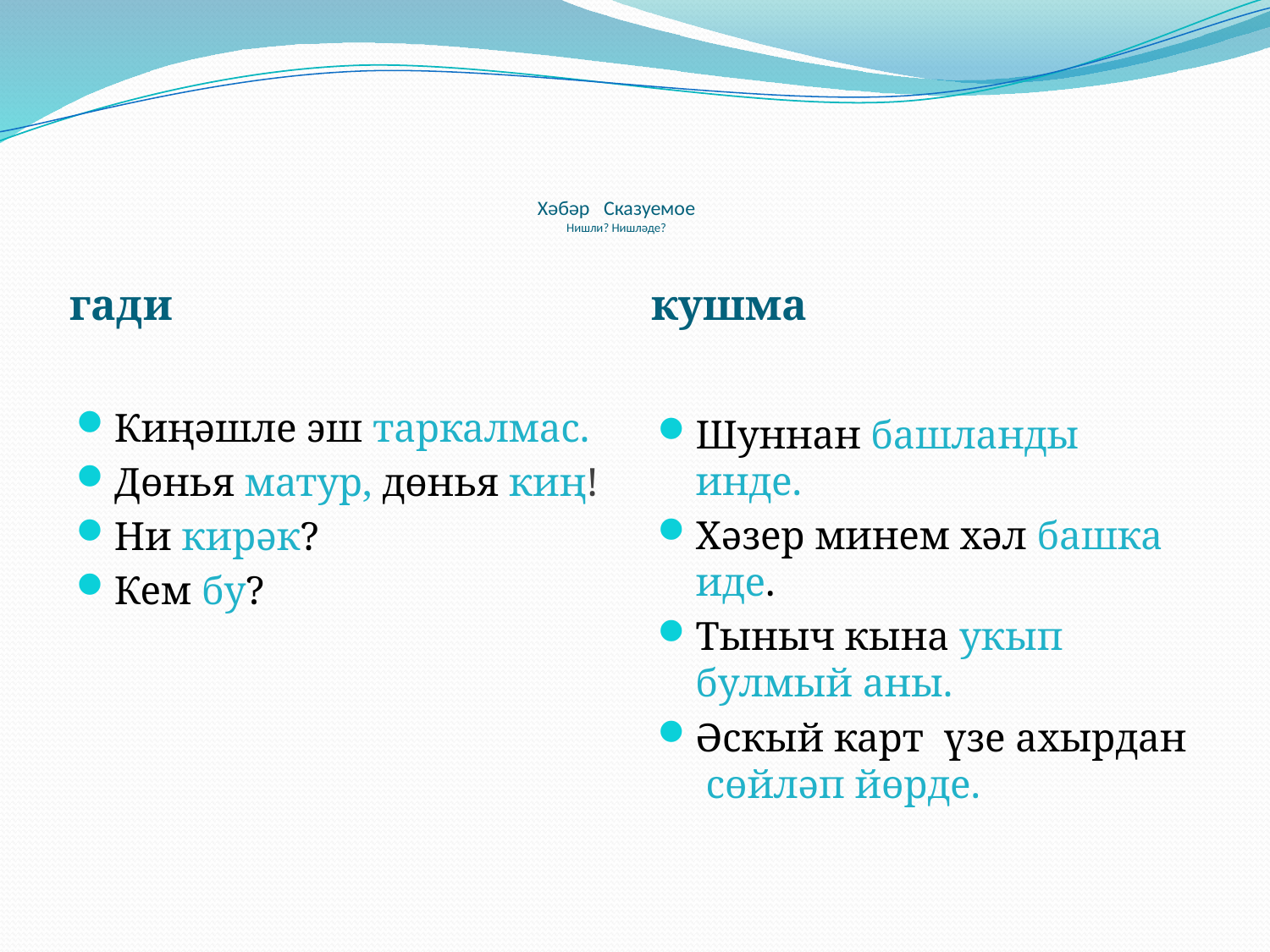

# Хәбәр   Сказуемое Нишли? Нишләде?
гади
кушма

Киңәшле эш таркалмас.
Дөнья матур, дөнья киң!
Ни кирәк?
Кем бу?

Шуннан башланды инде.
Хәзер минем хәл башка иде.
Тыныч кына укып булмый аны.
Әскый карт  үзе ахырдан  сөйләп йөрде.